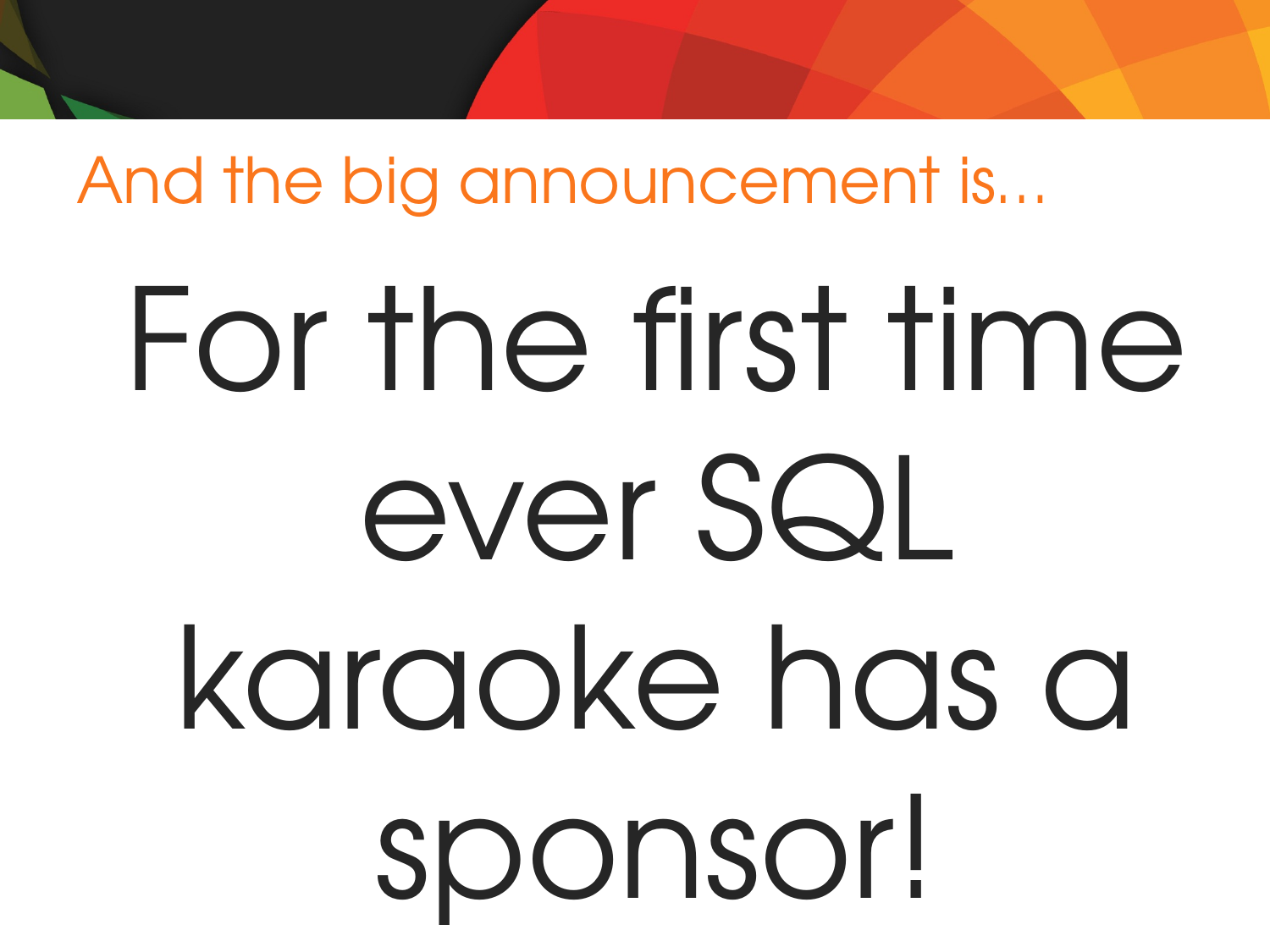

# And the big announcement is…
For the first time ever SQL karaoke has a sponsor!